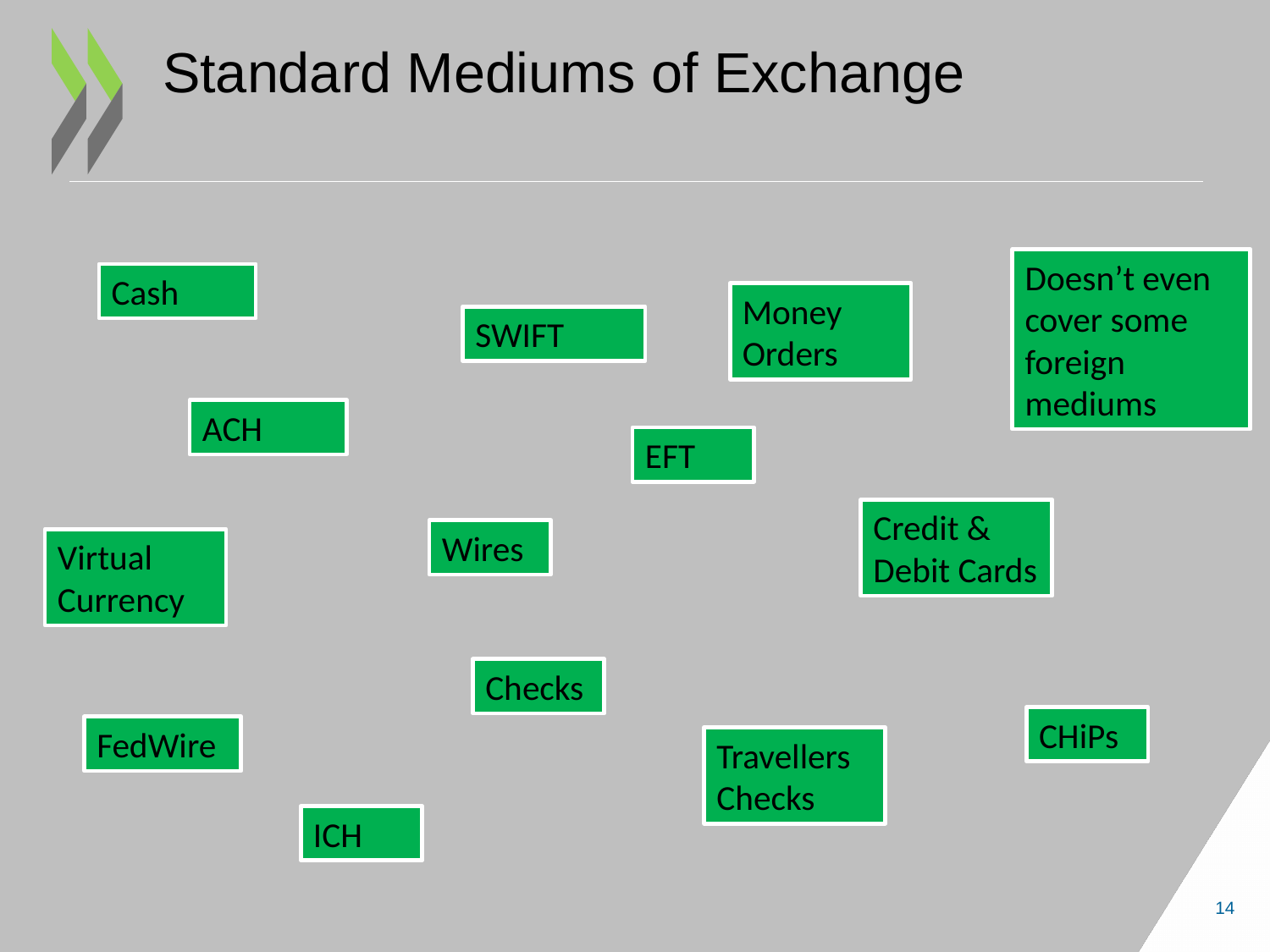

# Standard Mediums of Exchange
Doesn’t even cover some foreign mediums
Cash
Money Orders
SWIFT
ACH
EFT
Credit & Debit Cards
Wires
Virtual Currency
Checks
CHiPs
FedWire
Travellers Checks
ICH
14